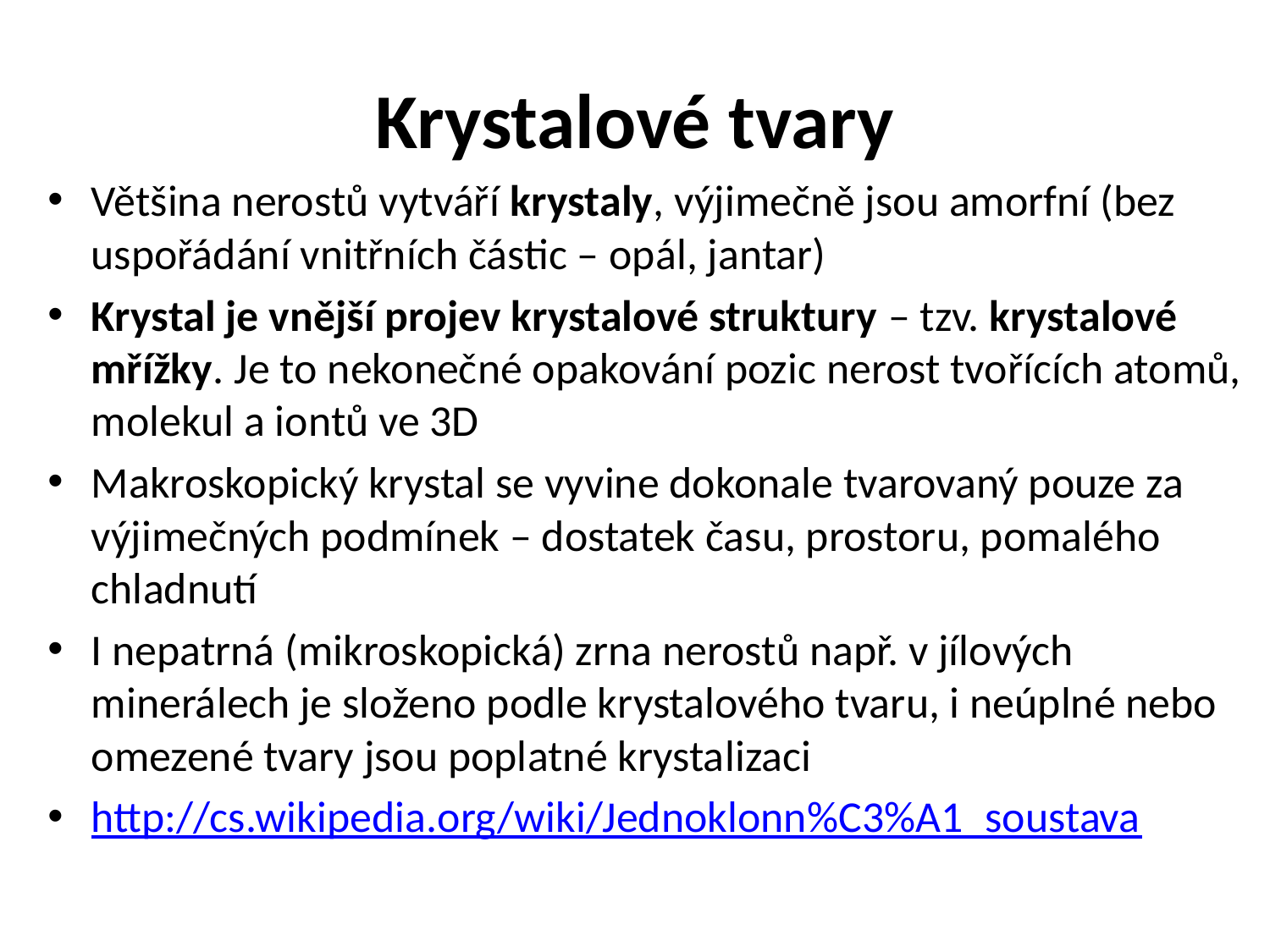

# Krystalové tvary
Většina nerostů vytváří krystaly, výjimečně jsou amorfní (bez uspořádání vnitřních částic – opál, jantar)
Krystal je vnější projev krystalové struktury – tzv. krystalové mřížky. Je to nekonečné opakování pozic nerost tvořících atomů, molekul a iontů ve 3D
Makroskopický krystal se vyvine dokonale tvarovaný pouze za výjimečných podmínek – dostatek času, prostoru, pomalého chladnutí
I nepatrná (mikroskopická) zrna nerostů např. v jílových minerálech je složeno podle krystalového tvaru, i neúplné nebo omezené tvary jsou poplatné krystalizaci
http://cs.wikipedia.org/wiki/Jednoklonn%C3%A1_soustava